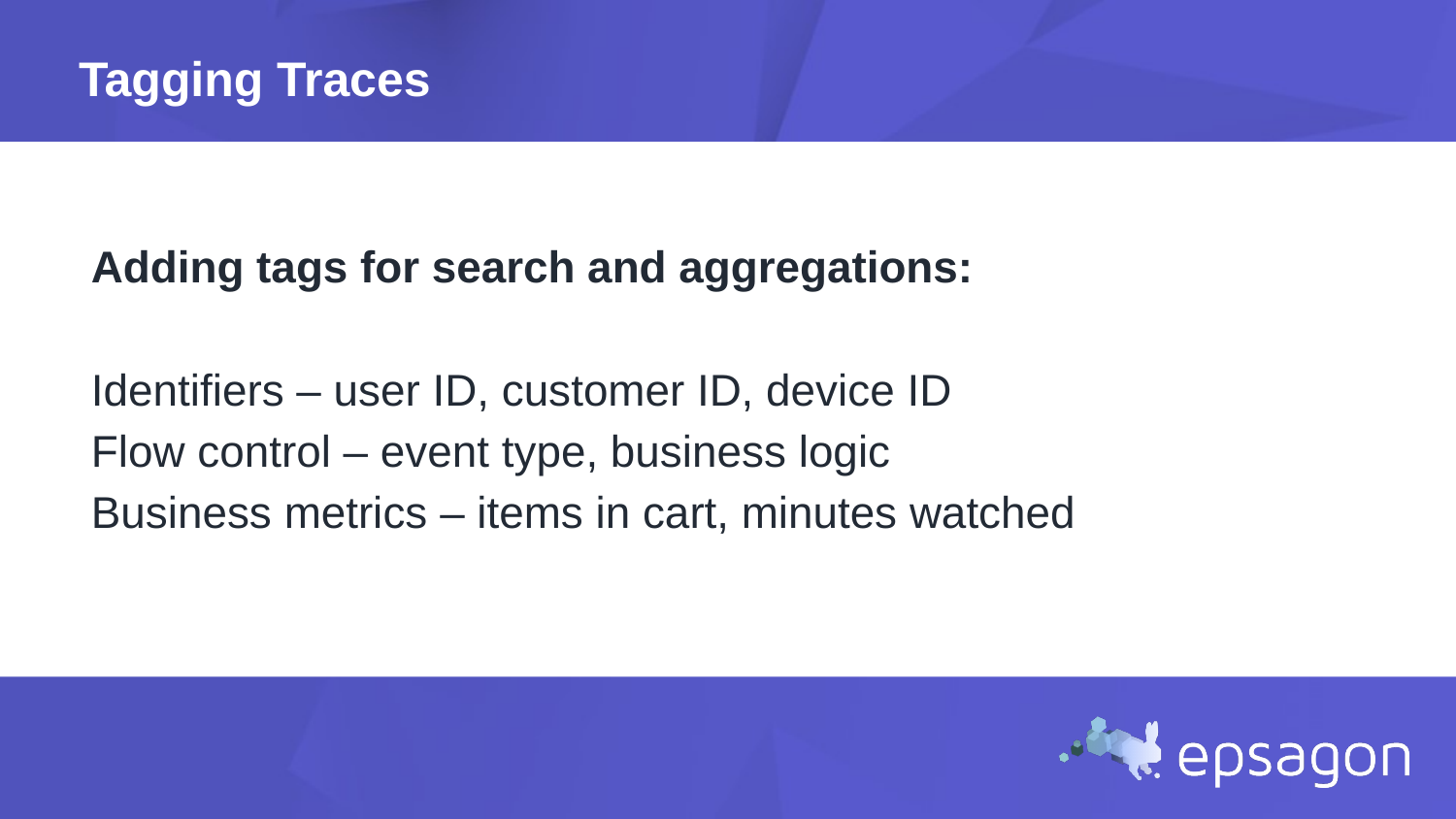

Tagging Traces

Adding tags for search and aggregations:

Identifiers – user ID, customer ID, device ID
Flow control – event type, business logic
Business metrics – items in cart, minutes watched